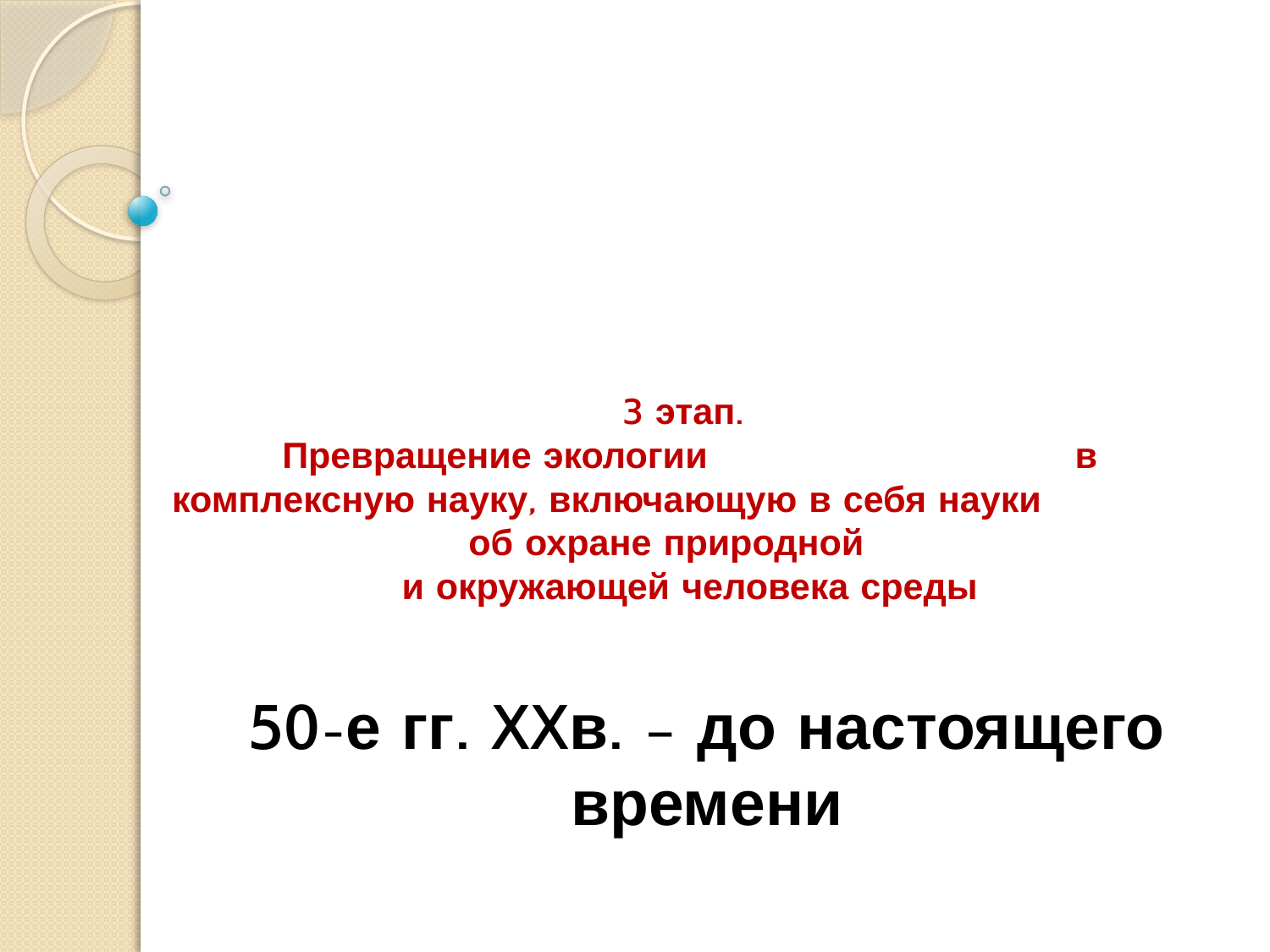

# 3 этап. Превращение экологии                               в комплексную науку, включающую в себя науки                           об охране природной и окружающей человека среды
50-е гг. XXв. – до настоящего времени